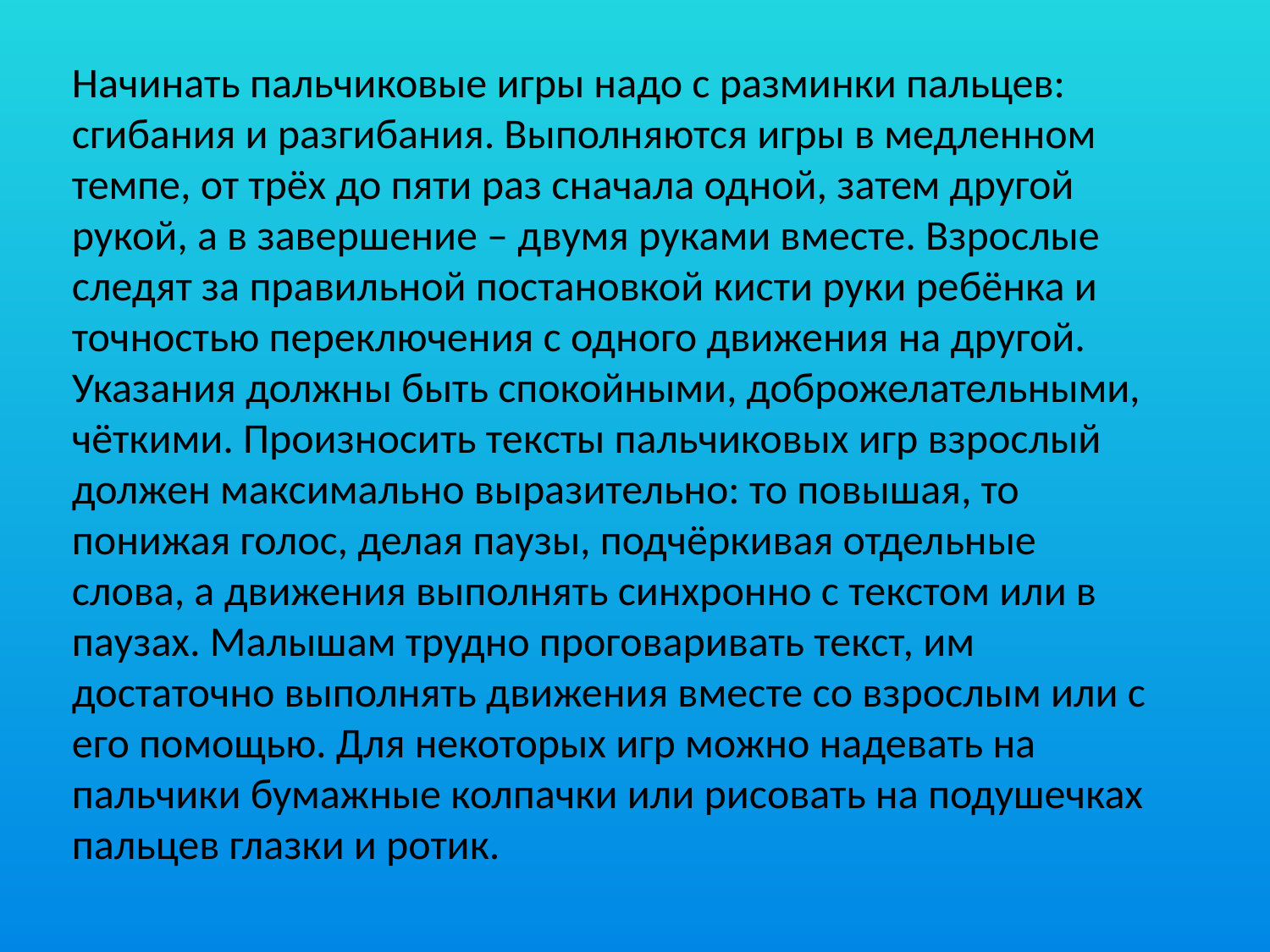

Начинать пальчиковые игры надо с разминки пальцев: сгибания и разгибания. Выполняются игры в медленном темпе, от трёх до пяти раз сначала одной, затем другой рукой, а в завершение – двумя руками вместе. Взрослые следят за правильной постановкой кисти руки ребёнка и точностью переключения с одного движения на другой. Указания должны быть спокойными, доброжелательными, чёткими. Произносить тексты пальчиковых игр взрослый должен максимально выразительно: то повышая, то понижая голос, делая паузы, подчёркивая отдельные слова, а движения выполнять синхронно с текстом или в паузах. Малышам трудно проговаривать текст, им достаточно выполнять движения вместе со взрослым или с его помощью. Для некоторых игр можно надевать на пальчики бумажные колпачки или рисовать на подушечках пальцев глазки и ротик.